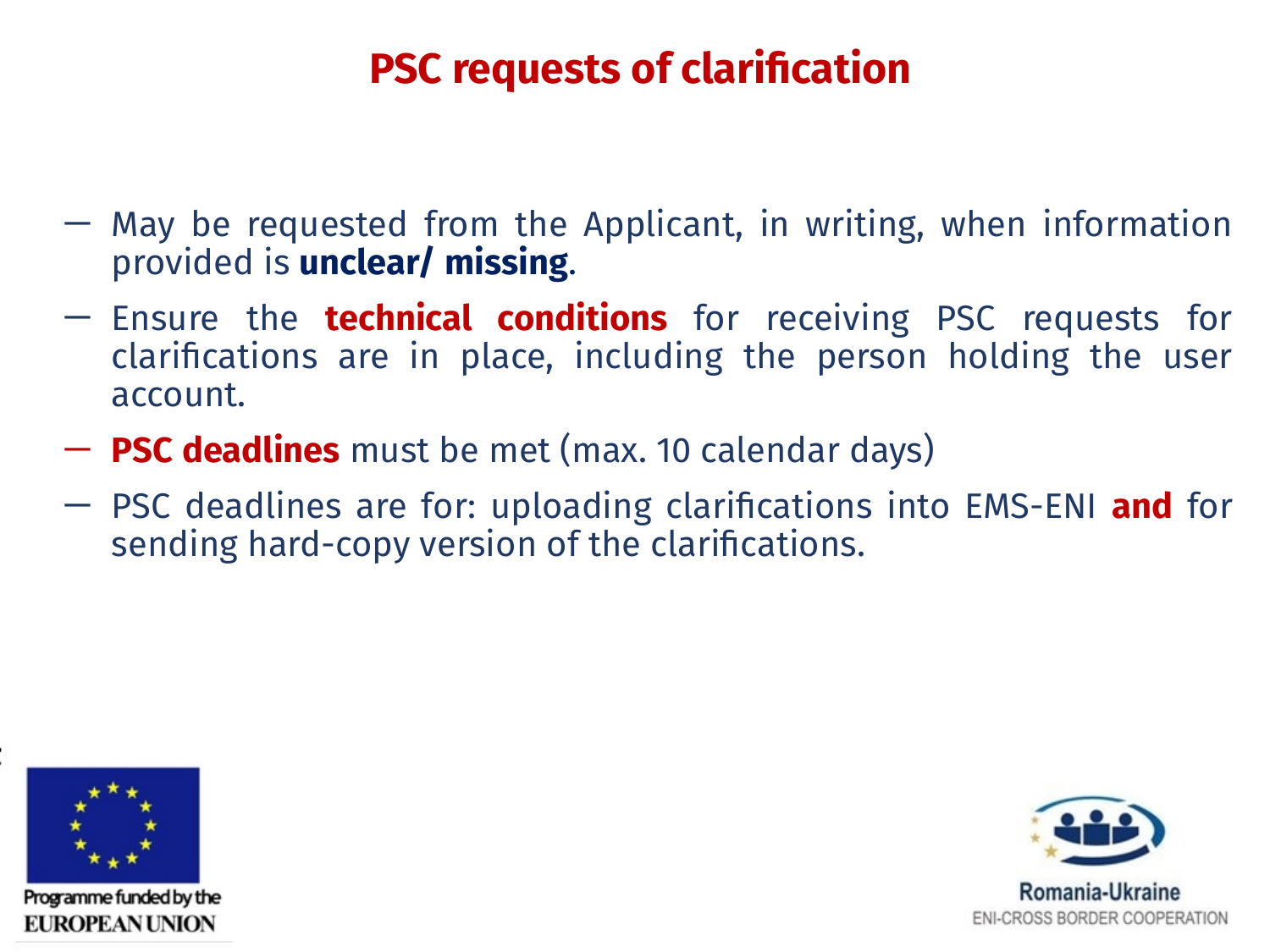

# PSC requests of clarification

May be requested from the Applicant, in writing, when information provided is unclear/ missing.
Ensure the technical conditions for receiving PSC requests for clarifications are in place, including the person holding the user account.
PSC deadlines must be met (max. 10 calendar days)
PSC deadlines are for: uploading clarifications into EMS-ENI and for sending hard-copy version of the clarifications.